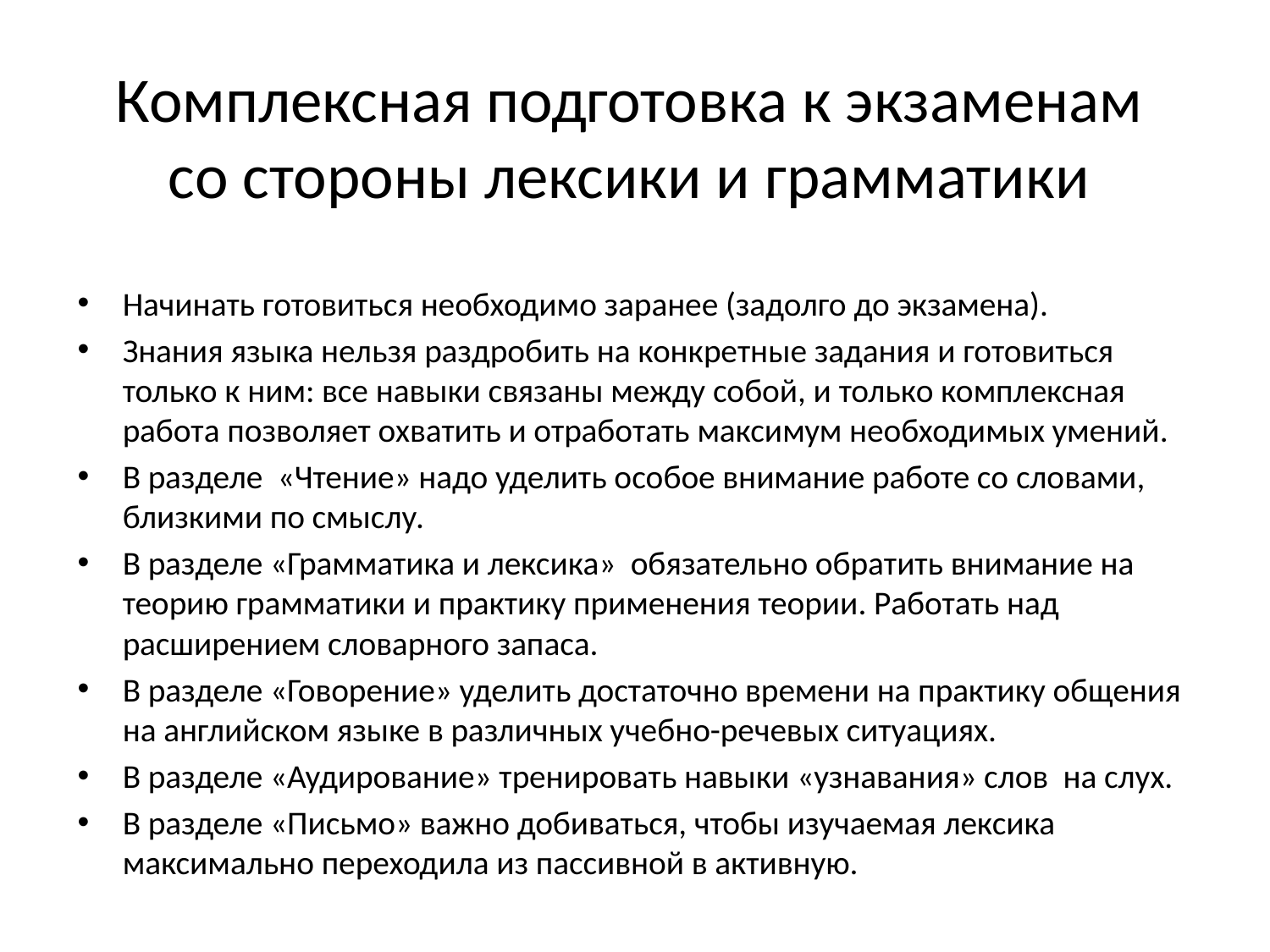

# Комплексная подготовка к экзаменам со стороны лексики и грамматики
Начинать готовиться необходимо заранее (задолго до экзамена).
Знания языка нельзя раздробить на конкретные задания и готовиться только к ним: все навыки связаны между собой, и только комплексная работа позволяет охватить и отработать максимум необходимых умений.
В разделе  «Чтение» надо уделить особое внимание работе со словами, близкими по смыслу.
В разделе «Грамматика и лексика»  обязательно обратить внимание на теорию грамматики и практику применения теории. Работать над расширением словарного запаса.
В разделе «Говорение» уделить достаточно времени на практику общения на английском языке в различных учебно-речевых ситуациях.
В разделе «Аудирование» тренировать навыки «узнавания» слов  на слух.
В разделе «Письмо» важно добиваться, чтобы изучаемая лексика максимально переходила из пассивной в активную.